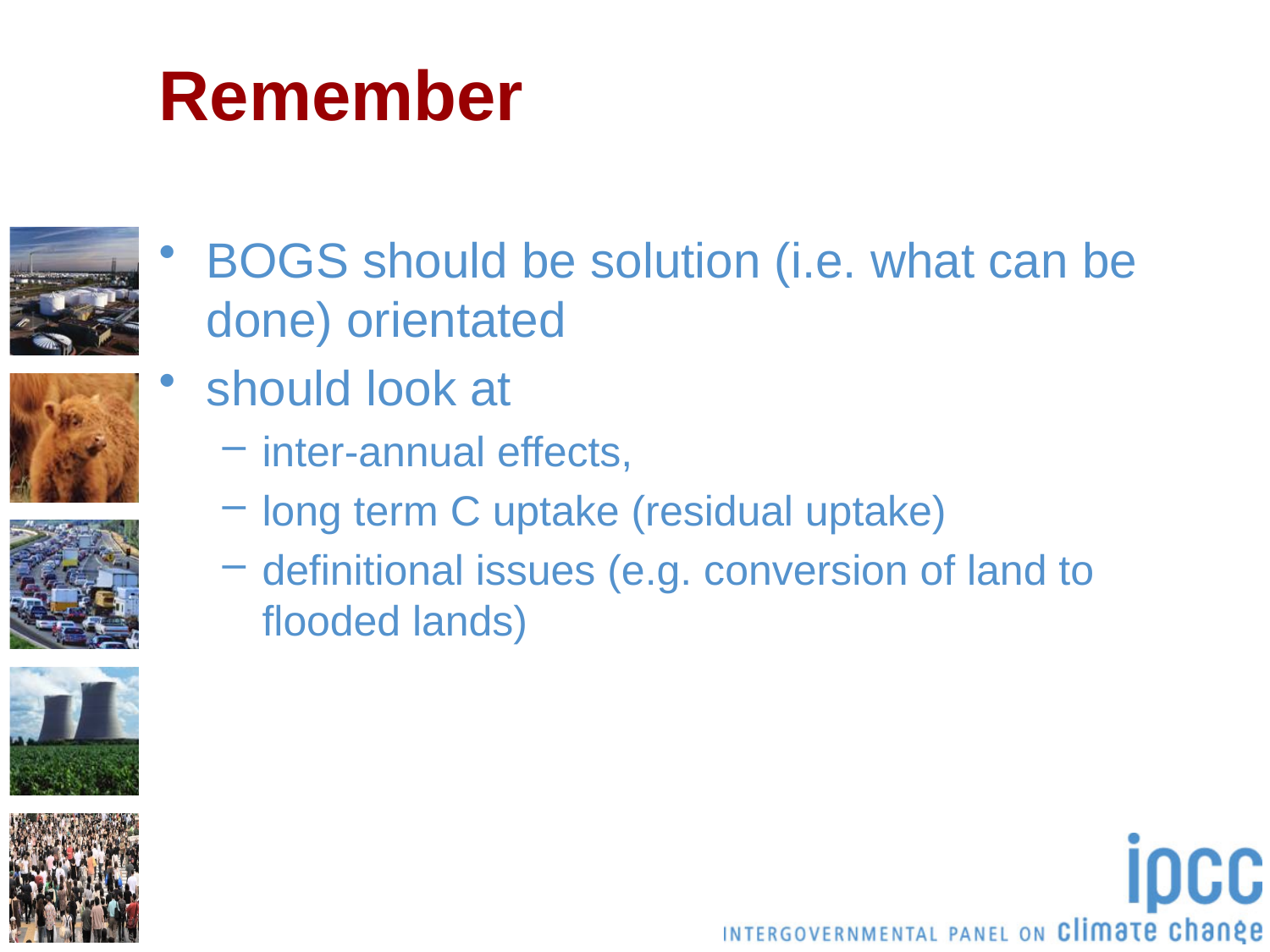

# Remember
BOGS should be solution (i.e. what can be done) orientated
should look at
inter-annual effects,
long term C uptake (residual uptake)
definitional issues (e.g. conversion of land to flooded lands)